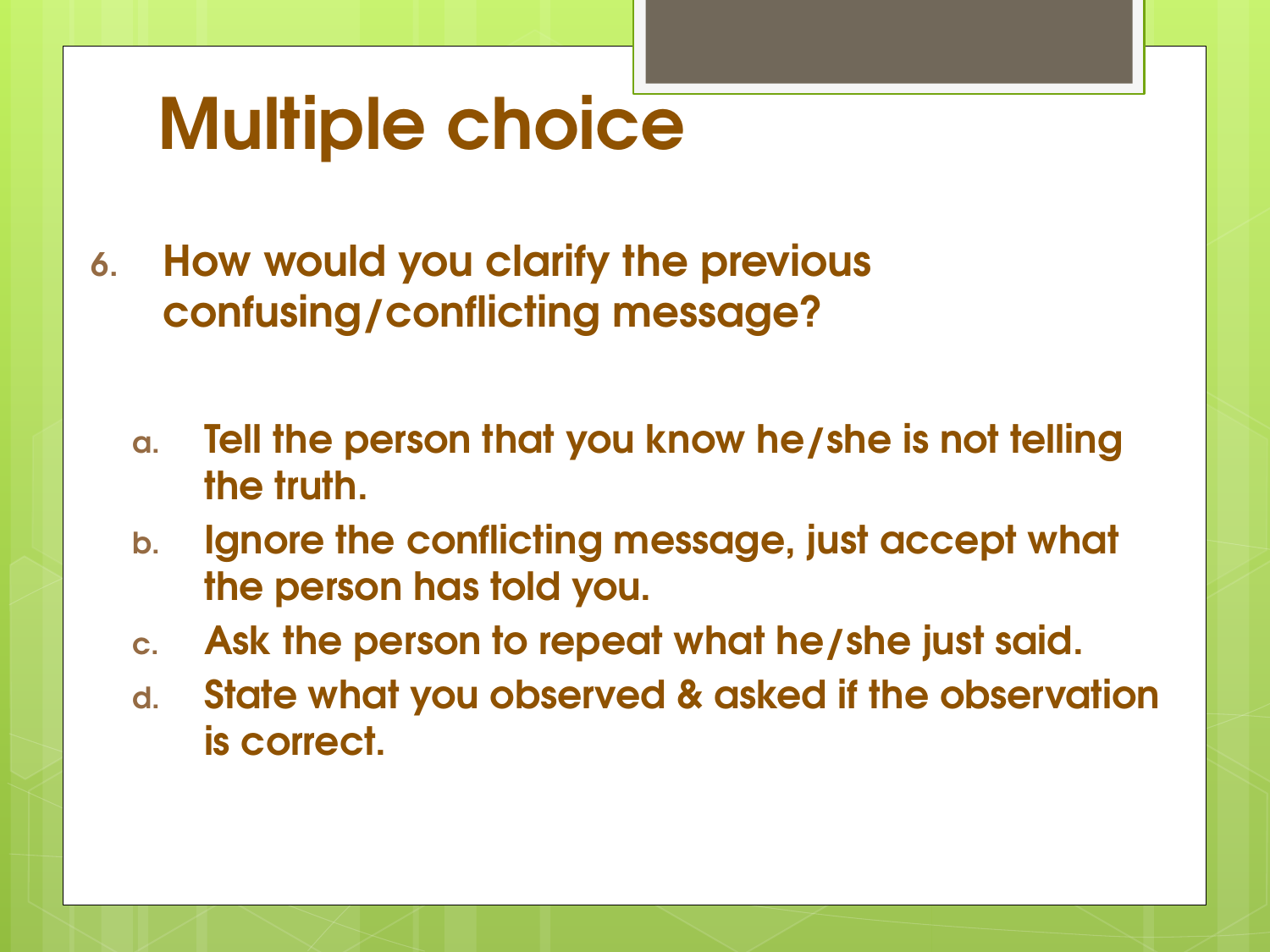

# Multiple choice
How would you clarify the previous confusing/conflicting message?

Tell the person that you know he/she is not telling the truth.
Ignore the conflicting message, just accept what the person has told you.
Ask the person to repeat what he/she just said.
State what you observed & asked if the observation is correct.